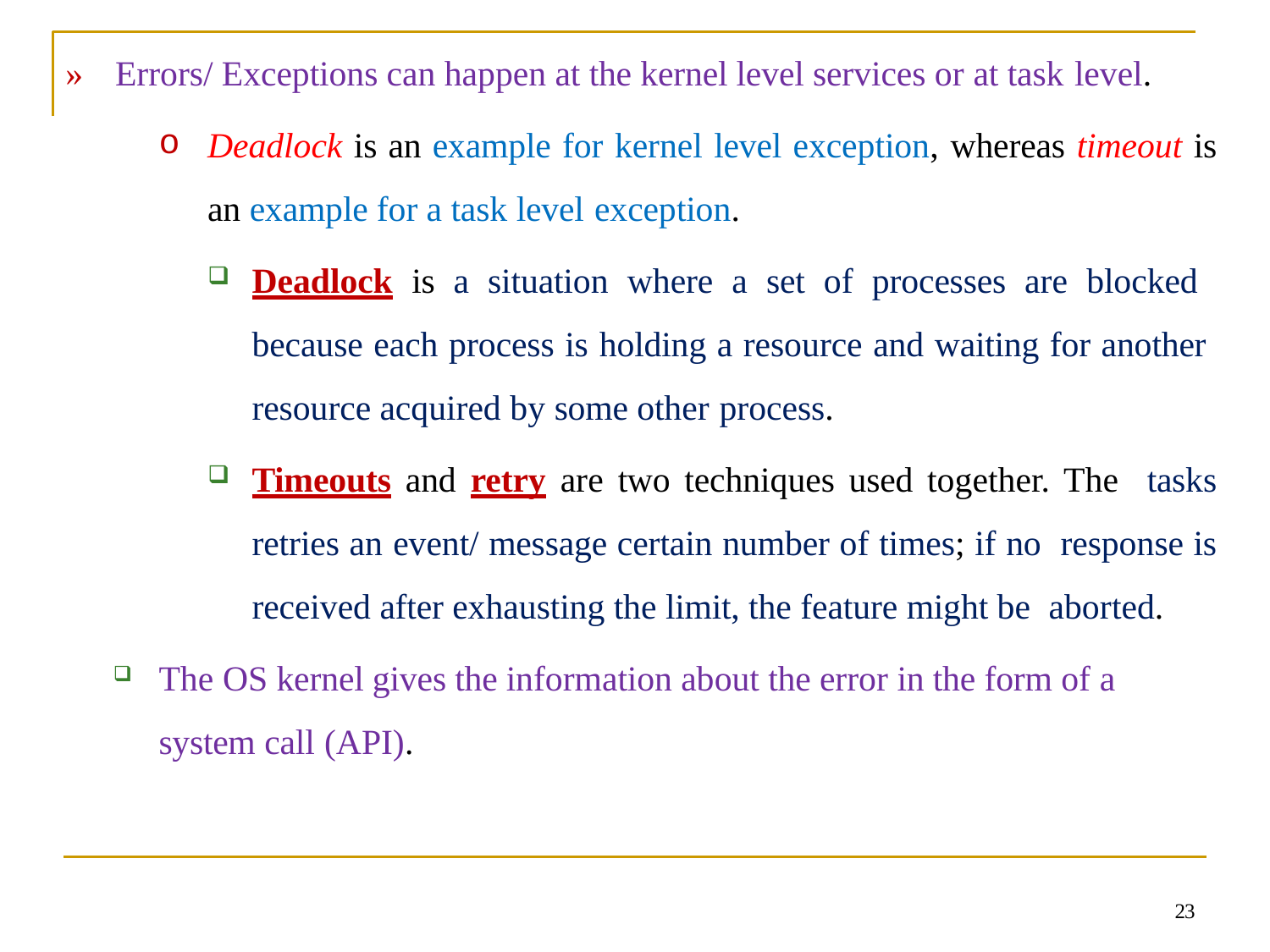

»	Errors/ Exceptions can happen at the kernel level services or at task level.
Deadlock is an example for kernel level exception, whereas timeout is
an example for a task level exception.
Deadlock is a situation where a set of processes are blocked  because each process is holding a resource and waiting for another  resource acquired by some other process.
Timeouts and retry are two techniques used together. The  tasks retries an event/ message certain number of times; if no  response is received after exhausting the limit, the feature might be  aborted.
The OS kernel gives the information about the error in the form of a
system call (API).
23